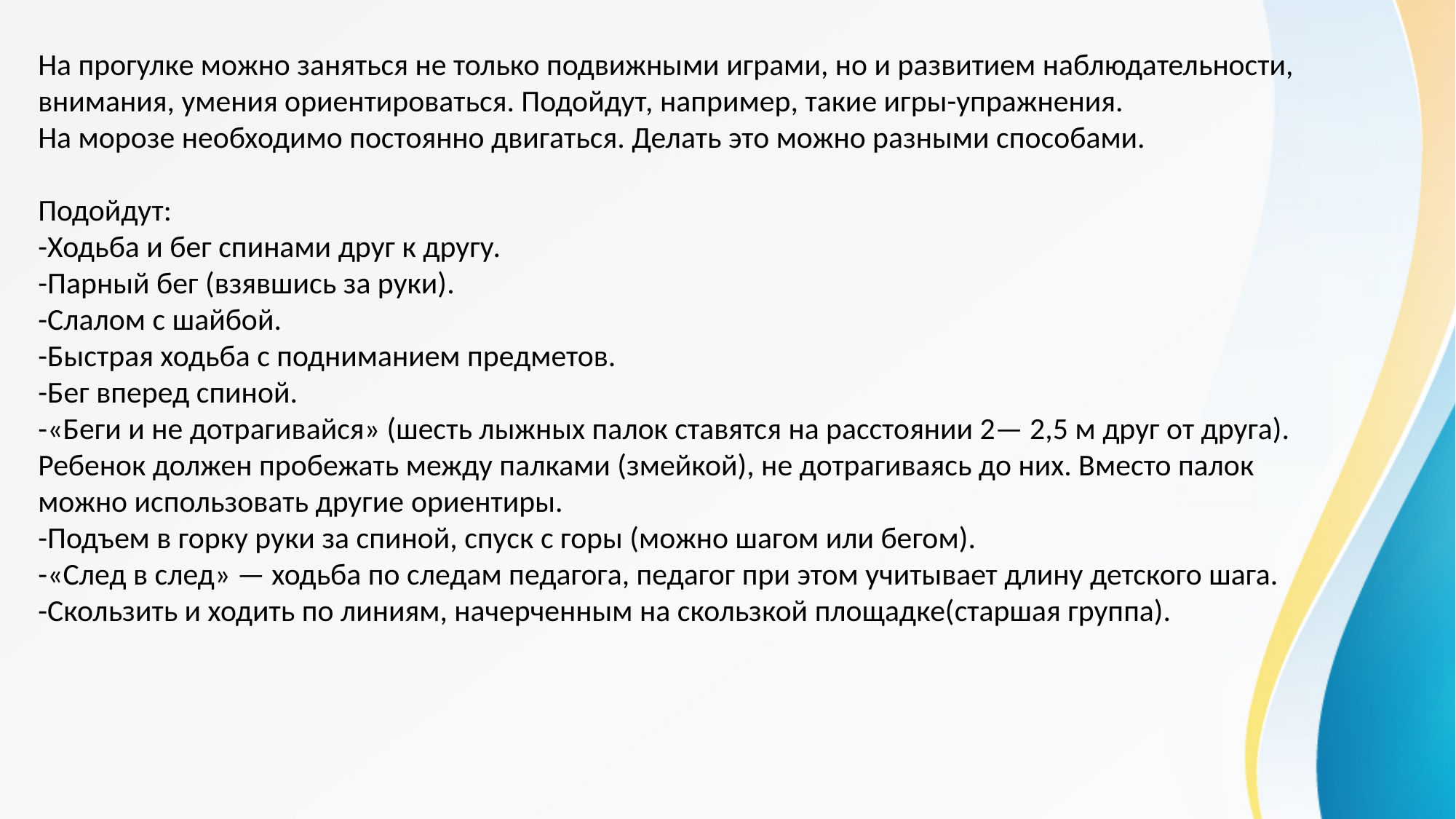

На прогулке можно заняться не только подвижными играми, но и развитием наблюдательности, внимания, умения ориентироваться. Подойдут, например, такие игры-упражнения.На морозе необходимо постоянно двигаться. Делать это можно разными способами.

Подойдут:
-Ходьба и бег спинами друг к другу.
-Парный бег (взявшись за руки).
-Слалом с шайбой.
-Быстрая ходьба с подниманием предметов.
-Бег вперед спиной.
-«Беги и не дотрагивайся» (шесть лыжных палок ставятся на расстоянии 2— 2,5 м друг от друга). Ребенок должен пробежать между палками (змейкой), не дотрагиваясь до них. Вместо палок можно использовать другие ориентиры.
-Подъем в горку руки за спиной, спуск с горы (можно шагом или бегом).
-«След в след» — ходьба по следам педагога, педагог при этом учитывает длину детского шага.
-Скользить и ходить по линиям, начерченным на скользкой площадке(старшая группа).